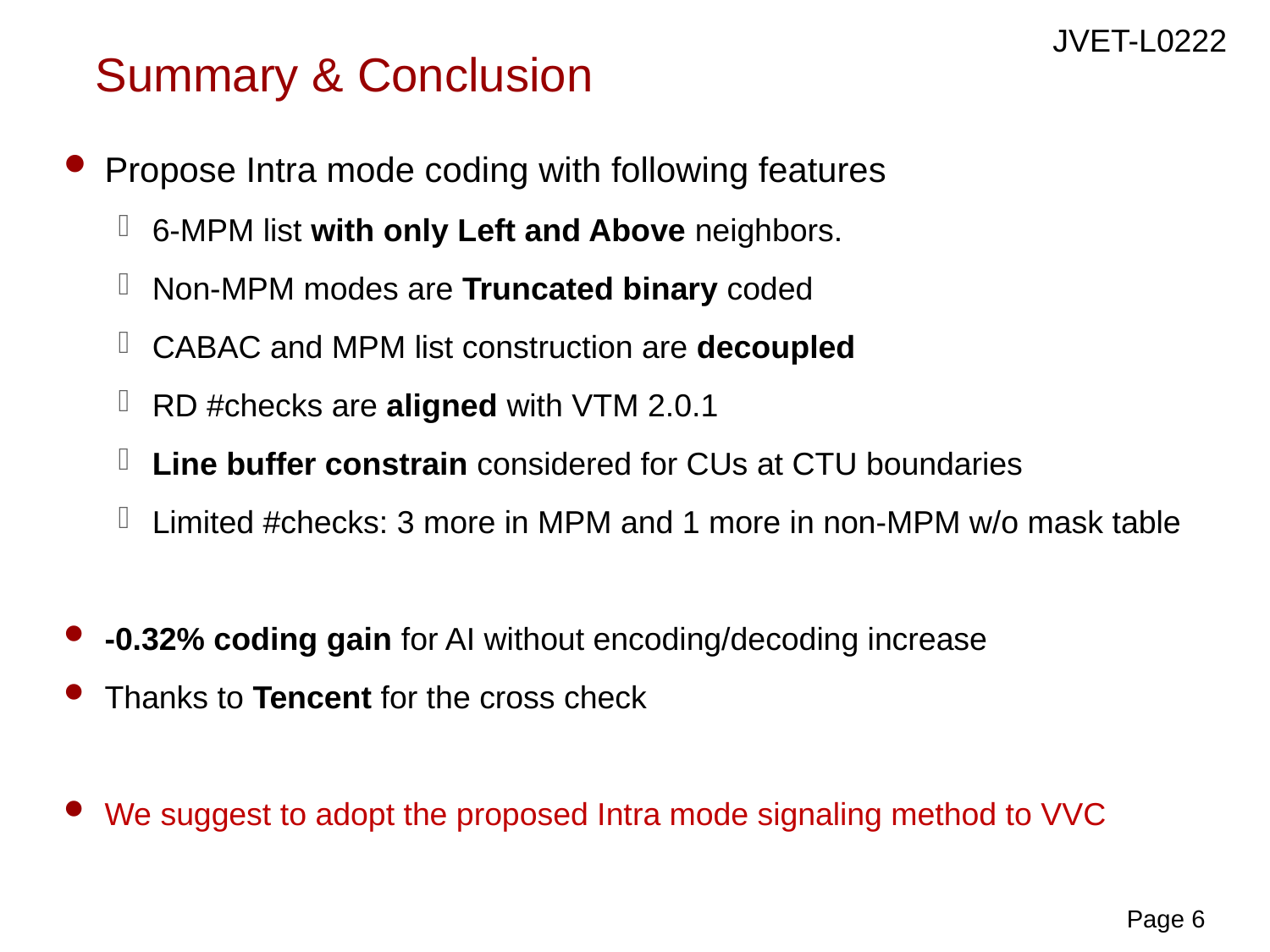

# Summary & Conclusion
Propose Intra mode coding with following features
6-MPM list with only Left and Above neighbors.
Non-MPM modes are Truncated binary coded
CABAC and MPM list construction are decoupled
RD #checks are aligned with VTM 2.0.1
Line buffer constrain considered for CUs at CTU boundaries
Limited #checks: 3 more in MPM and 1 more in non-MPM w/o mask table

-0.32% coding gain for AI without encoding/decoding increase
Thanks to Tencent for the cross check

We suggest to adopt the proposed Intra mode signaling method to VVC

Page 6